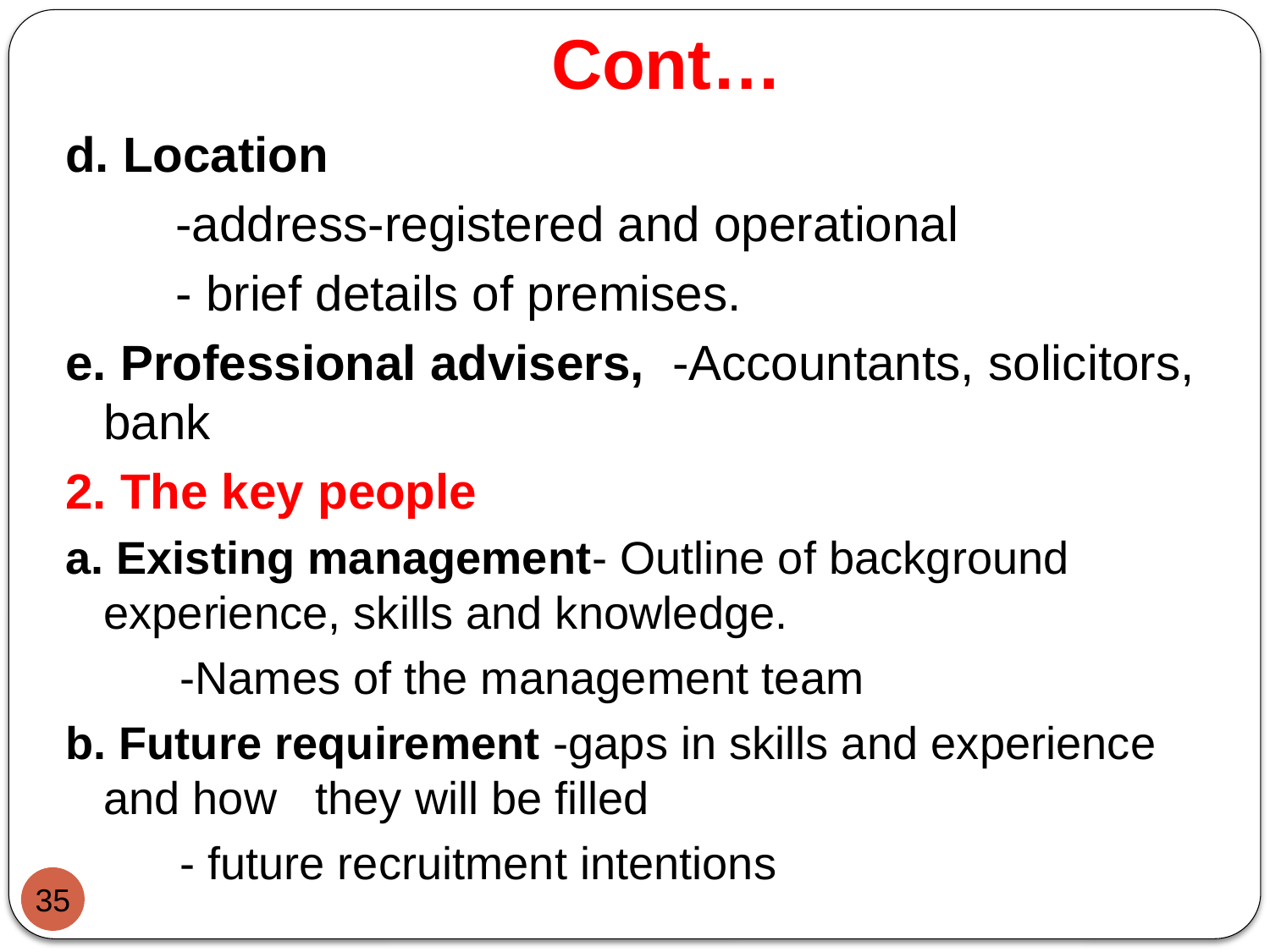

# Cont…
d. Location
        -address-registered and operational
        - brief details of premises.
e. Professional advisers,  -Accountants, solicitors, bank
2. The key people
a. Existing management- Outline of background experience, skills and knowledge.
         -Names of the management team
b. Future requirement -gaps in skills and experience and how   they will be filled
         - future recruitment intentions

35